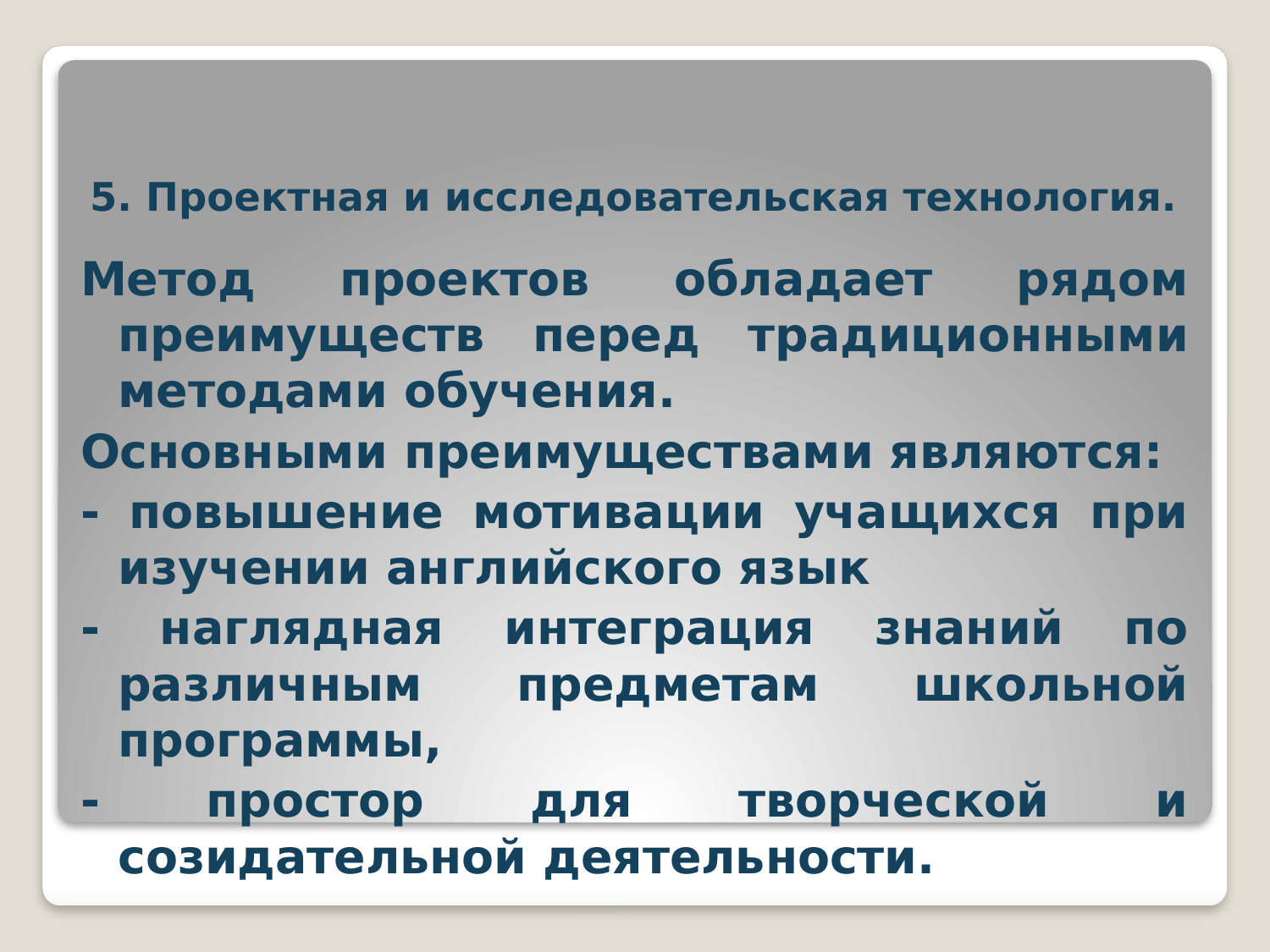

# 5. Проектная и исследовательская технология.
Метод проектов обладает рядом преимуществ перед традиционными методами обучения.
Основными преимуществами являются:
- повышение мотивации учащихся при изучении английского язык
- наглядная интеграция знаний по различным предметам школьной программы,
- простор для творческой и созидательной деятельности.